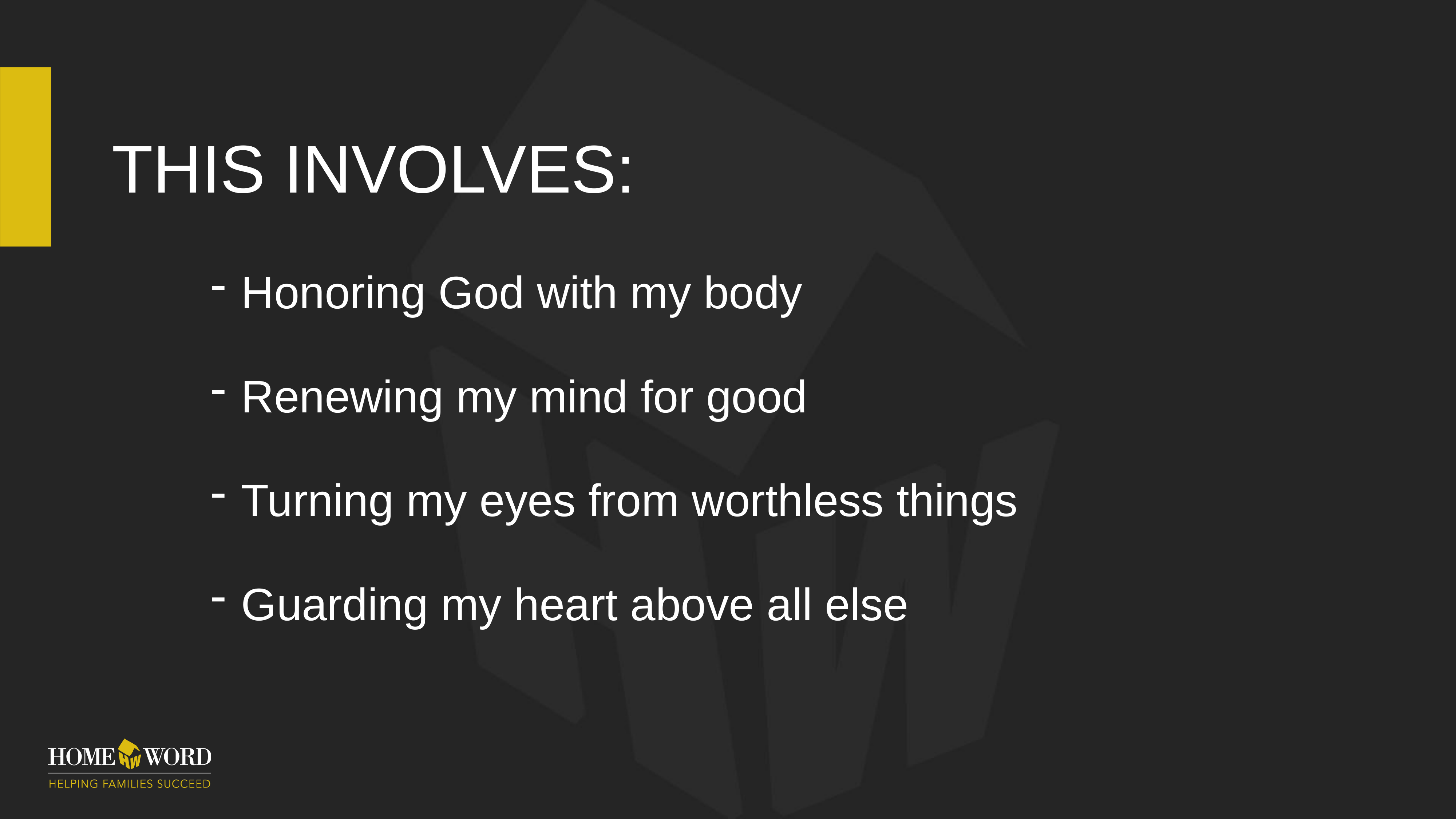

# This Involves:
Honoring God with my body
Renewing my mind for good
Turning my eyes from worthless things
Guarding my heart above all else